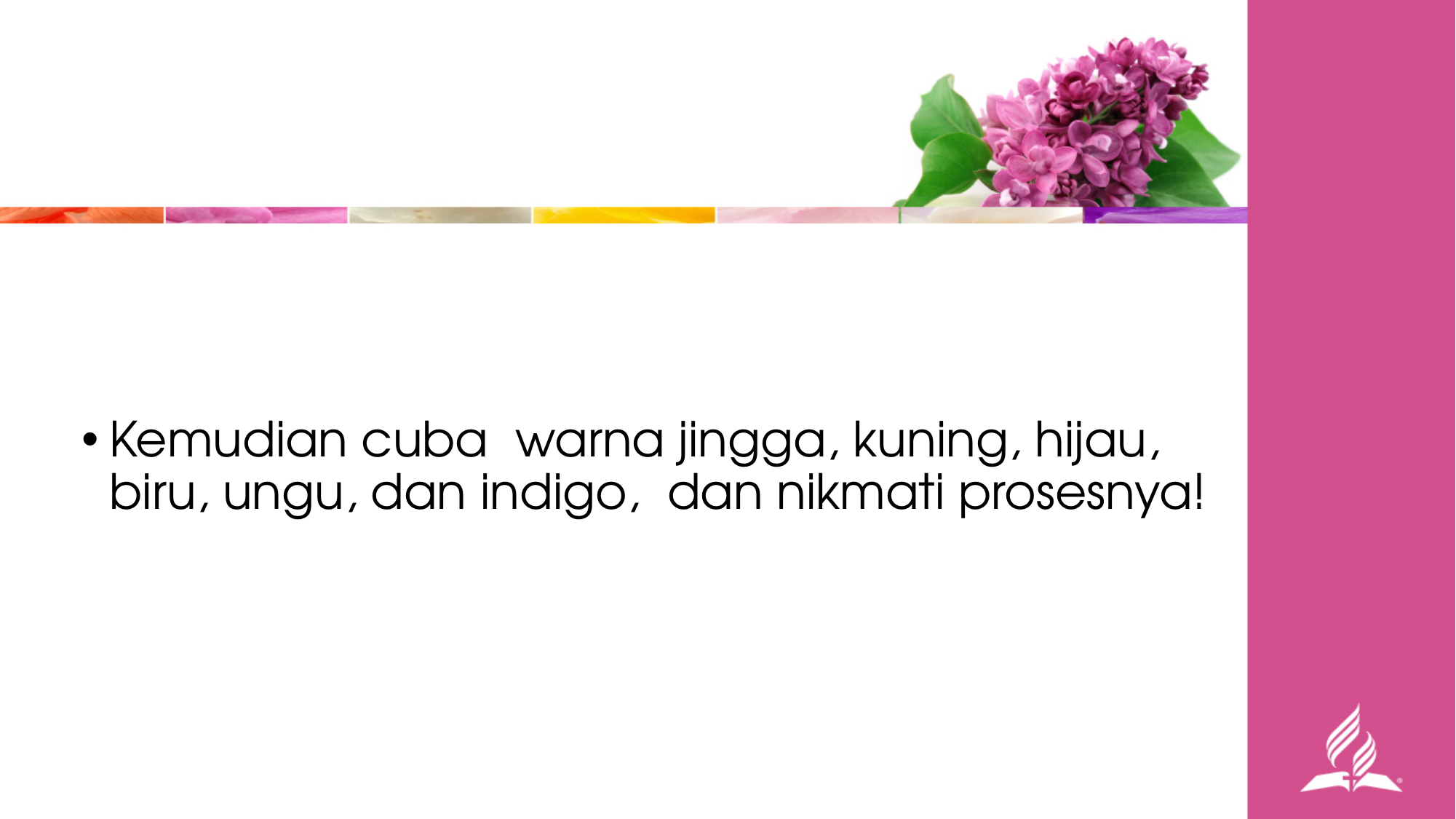

Kemudian cuba  warna jingga, kuning, hijau, biru, ungu, dan indigo,  dan nikmati prosesnya!